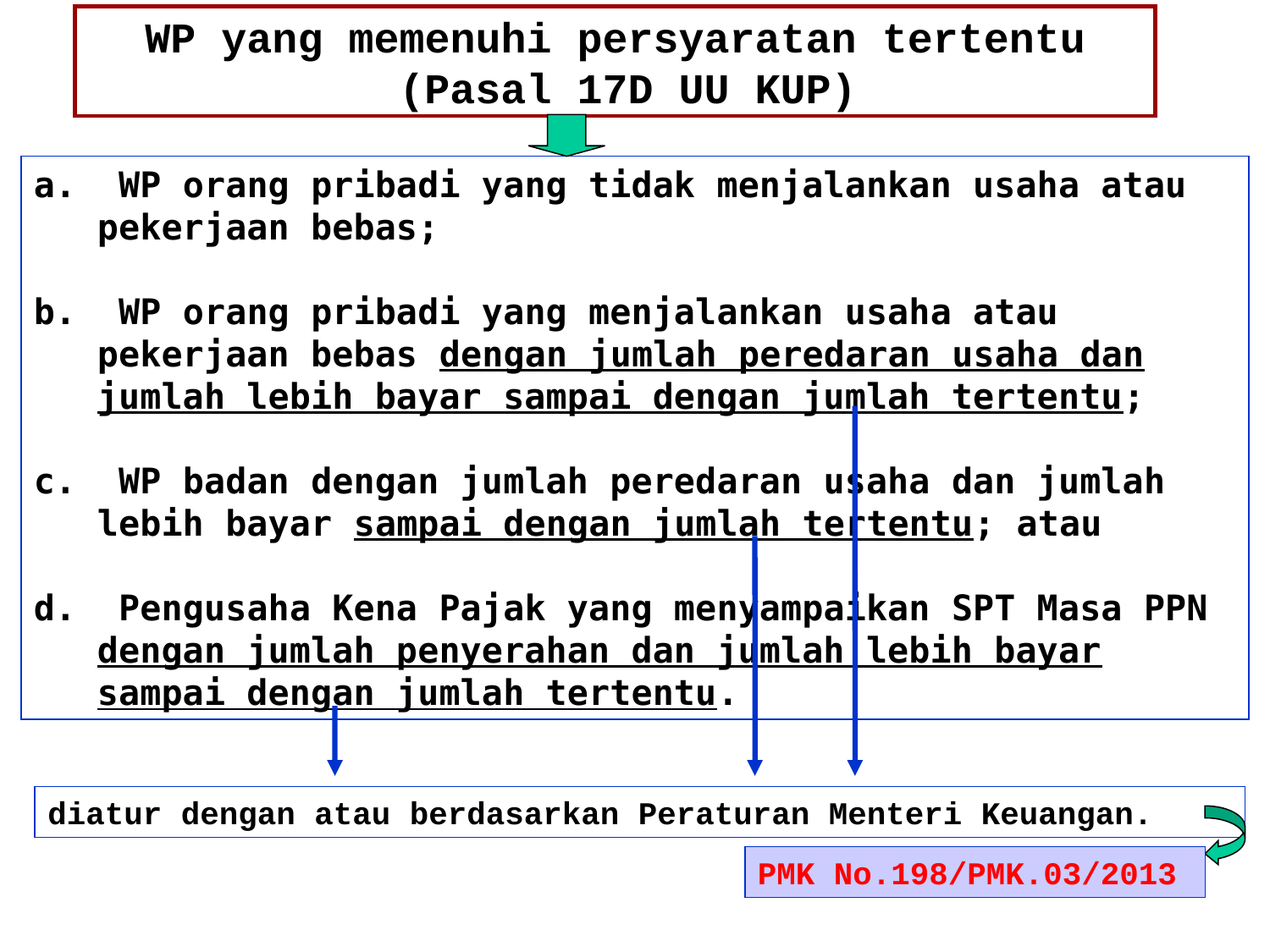

# WP yang memenuhi persyaratan tertentu (Pasal 17D UU KUP)

 WP orang pribadi yang tidak menjalankan usaha atau pekerjaan bebas;

 WP orang pribadi yang menjalankan usaha atau pekerjaan bebas dengan jumlah peredaran usaha dan jumlah lebih bayar sampai dengan jumlah tertentu;

 WP badan dengan jumlah peredaran usaha dan jumlah lebih bayar sampai dengan jumlah tertentu; atau

 Pengusaha Kena Pajak yang menyampaikan SPT Masa PPN dengan jumlah penyerahan dan jumlah lebih bayar sampai dengan jumlah tertentu.

diatur dengan atau berdasarkan Peraturan Menteri Keuangan.

PMK No.198/PMK.03/2013